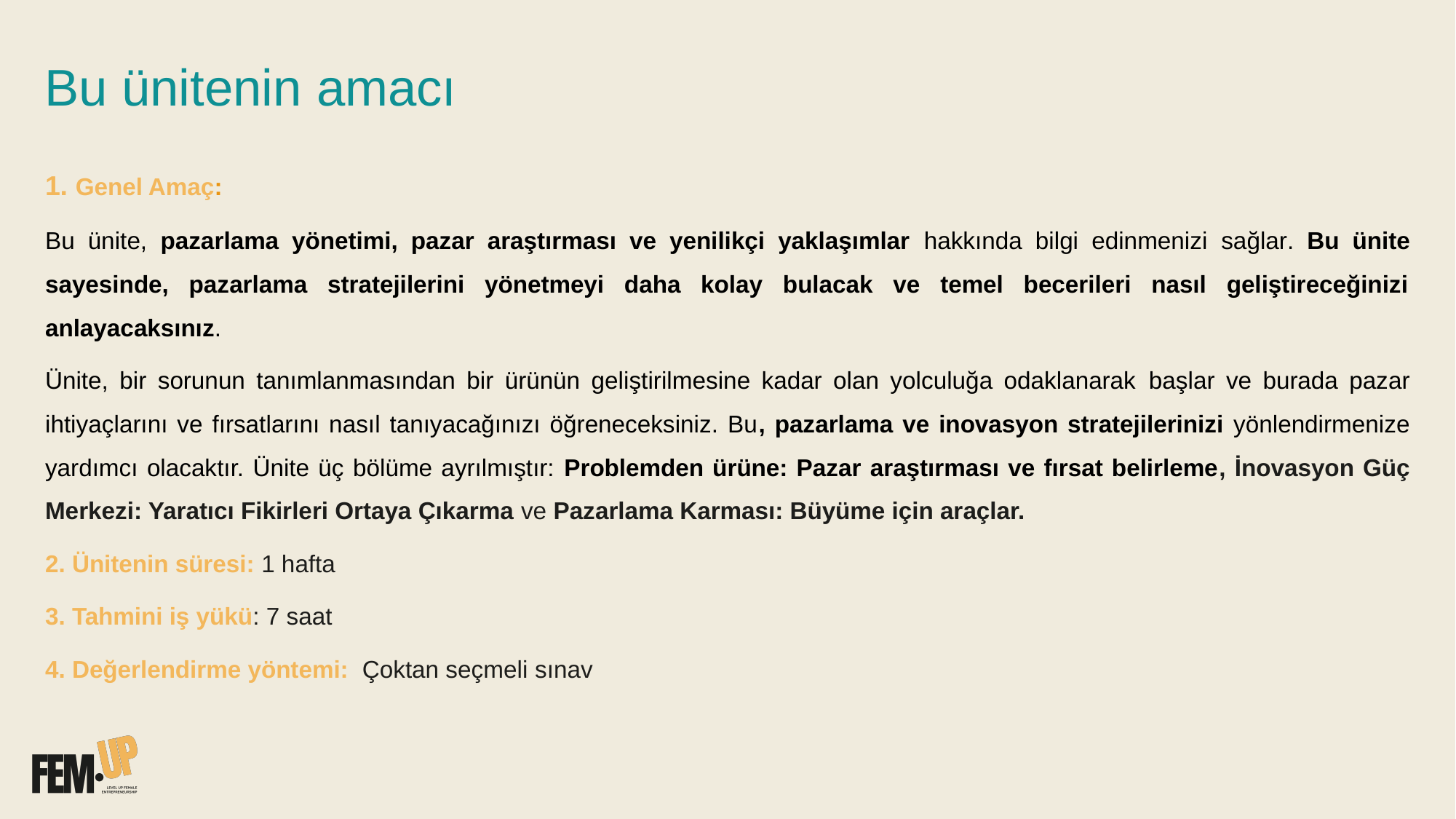

# Bu ünitenin amacı
1. Genel Amaç:
Bu ünite, pazarlama yönetimi, pazar araştırması ve yenilikçi yaklaşımlar hakkında bilgi edinmenizi sağlar. Bu ünite sayesinde, pazarlama stratejilerini yönetmeyi daha kolay bulacak ve temel becerileri nasıl geliştireceğinizi anlayacaksınız.
Ünite, bir sorunun tanımlanmasından bir ürünün geliştirilmesine kadar olan yolculuğa odaklanarak başlar ve burada pazar ihtiyaçlarını ve fırsatlarını nasıl tanıyacağınızı öğreneceksiniz. Bu, pazarlama ve inovasyon stratejilerinizi yönlendirmenize yardımcı olacaktır. Ünite üç bölüme ayrılmıştır: Problemden ürüne: Pazar araştırması ve fırsat belirleme, İnovasyon Güç Merkezi: Yaratıcı Fikirleri Ortaya Çıkarma ve Pazarlama Karması: Büyüme için araçlar.
2. Ünitenin süresi: 1 hafta
3. Tahmini iş yükü: 7 saat
4. Değerlendirme yöntemi:  Çoktan seçmeli sınav